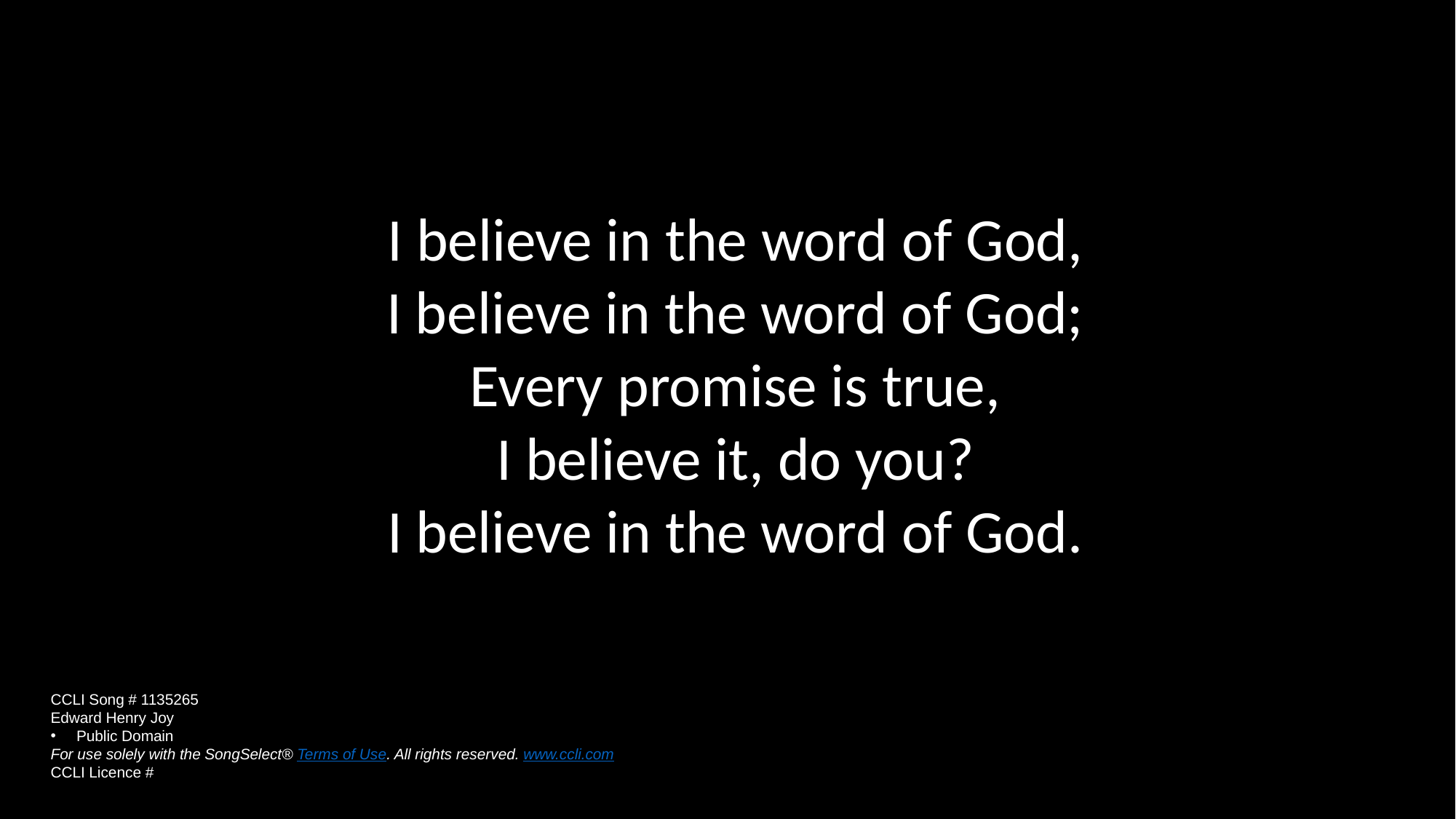

I believe in the word of God,
I believe in the word of God;
Every promise is true,
I believe it, do you?
I believe in the word of God.
CCLI Song # 1135265
Edward Henry Joy
Public Domain
For use solely with the SongSelect® Terms of Use. All rights reserved. www.ccli.com
CCLI Licence #